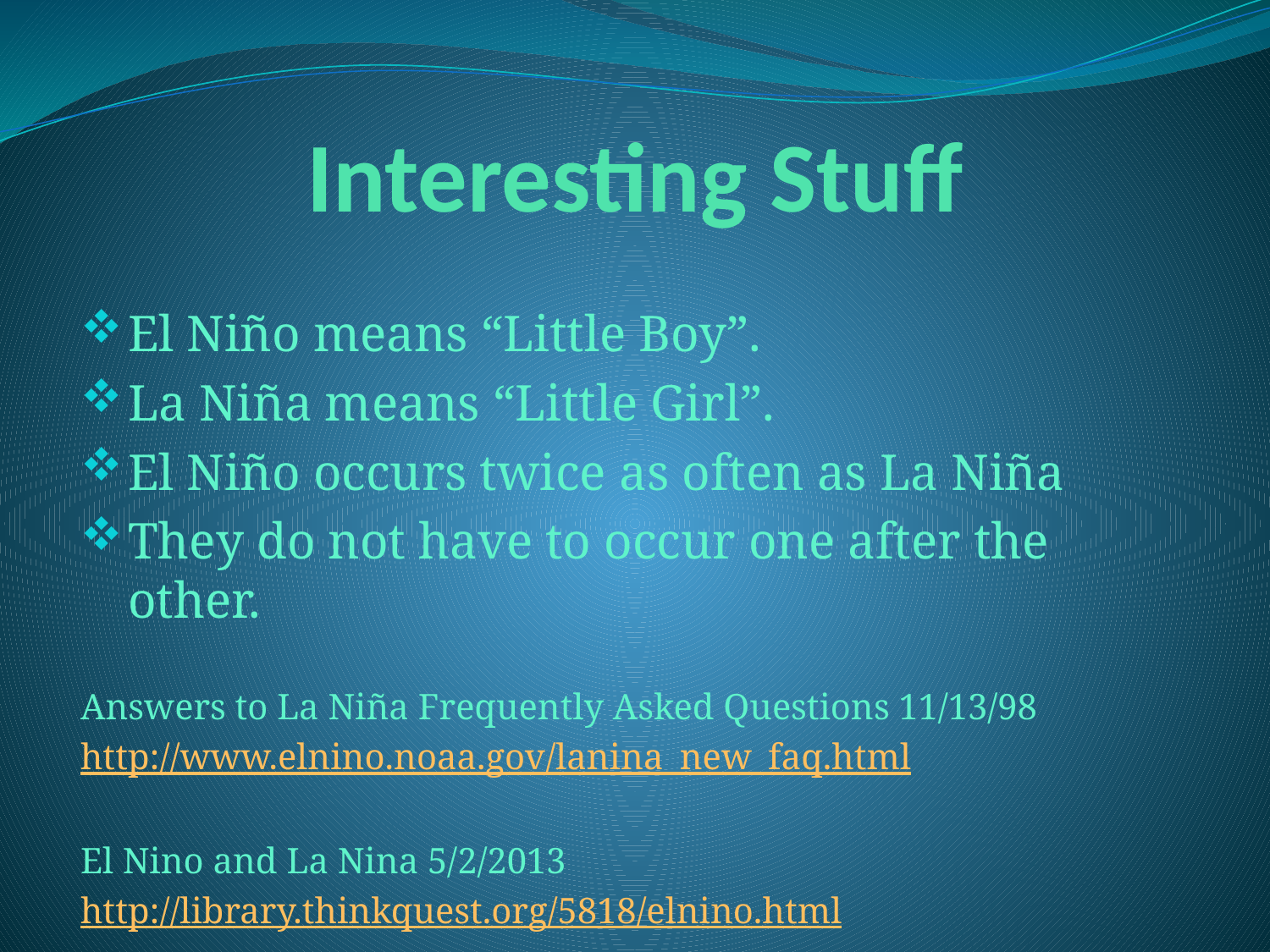

# Interesting Stuff
El Niño means “Little Boy”.
La Niña means “Little Girl”.
El Niño occurs twice as often as La Niña
They do not have to occur one after the other.

Answers to La Niña Frequently Asked Questions 11/13/98
http://www.elnino.noaa.gov/lanina_new_faq.html

El Nino and La Nina 5/2/2013
http://library.thinkquest.org/5818/elnino.html